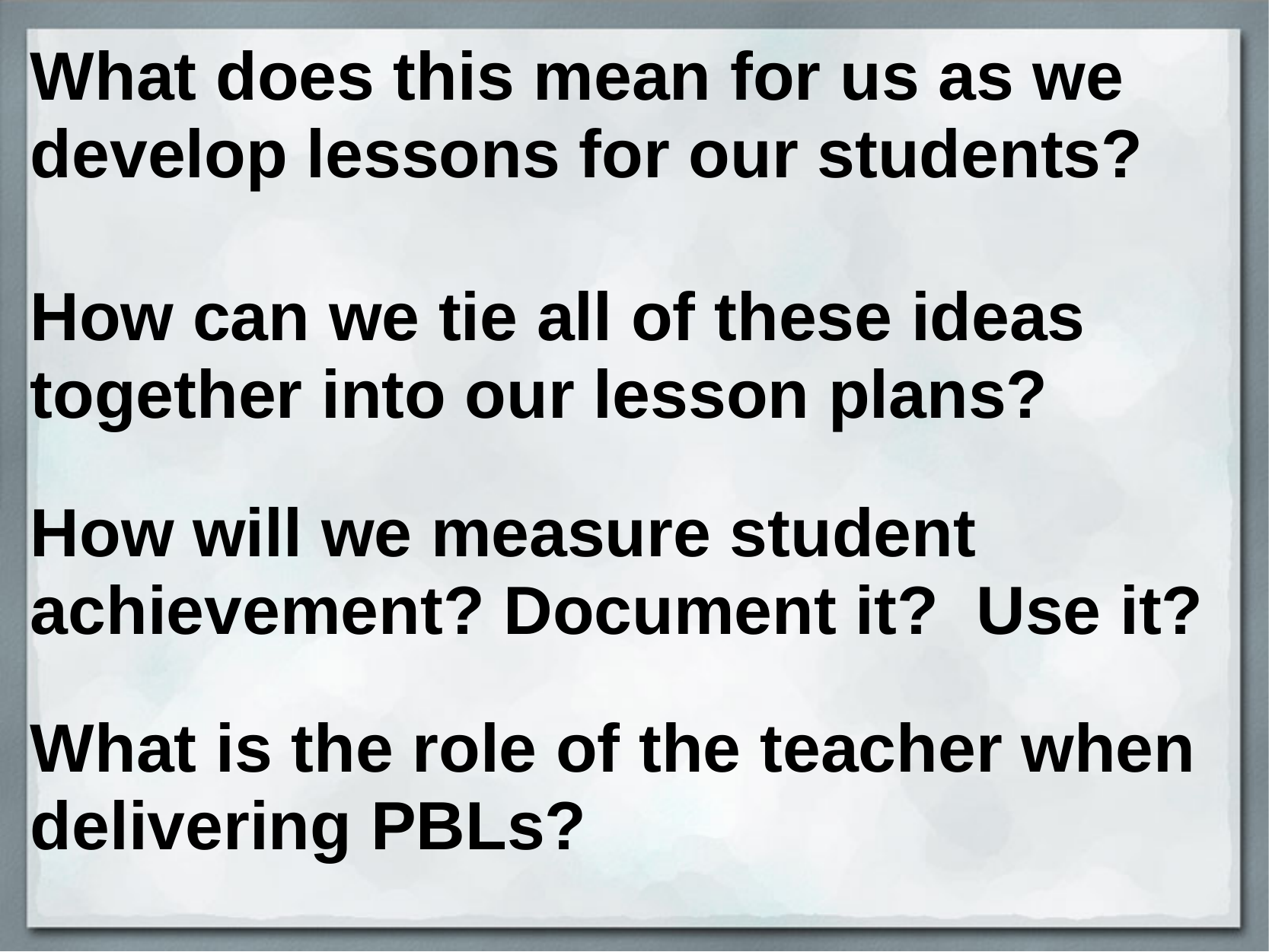

# What does this mean for us as we develop lessons for our students?
How can we tie all of these ideas together into our lesson plans?
How will we measure student achievement? Document it?  Use it?
What is the role of the teacher when delivering PBLs?